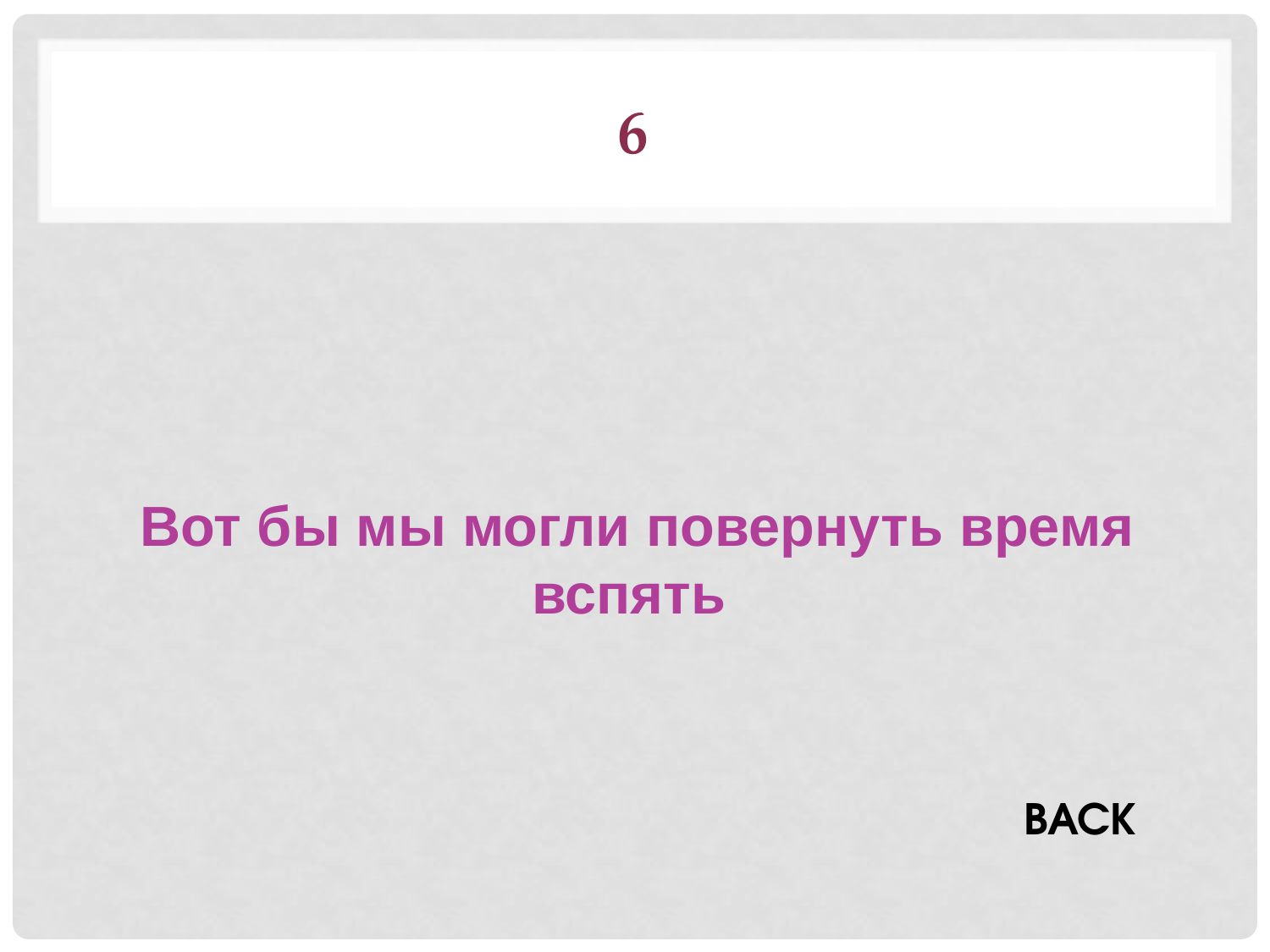

# 6

Вот бы мы могли повернуть время вспять
BACK